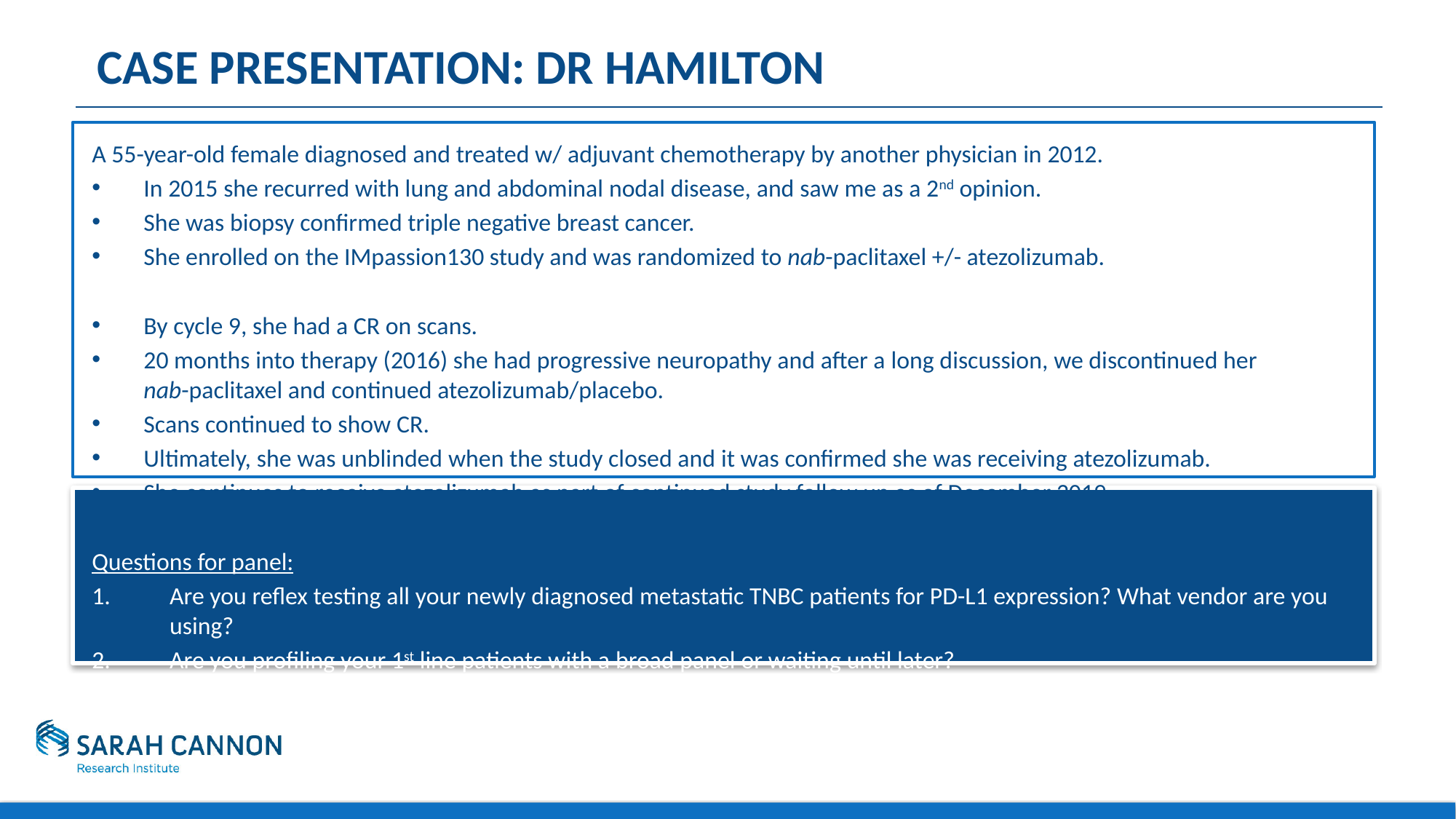

Case presentation: Dr hamilton

A 55-year-old female diagnosed and treated w/ adjuvant chemotherapy by another physician in 2012.
In 2015 she recurred with lung and abdominal nodal disease, and saw me as a 2nd opinion.
She was biopsy confirmed triple negative breast cancer.
She enrolled on the IMpassion130 study and was randomized to nab-paclitaxel +/- atezolizumab.

By cycle 9, she had a CR on scans.
20 months into therapy (2016) she had progressive neuropathy and after a long discussion, we discontinued her
nab-paclitaxel and continued atezolizumab/placebo.
Scans continued to show CR.
Ultimately, she was unblinded when the study closed and it was confirmed she was receiving atezolizumab.
She continues to receive atezolizumab as part of continued study follow up as of December 2019.

Questions for panel:
Are you reflex testing all your newly diagnosed metastatic TNBC patients for PD-L1 expression? What vendor are you using?
Are you profiling your 1st line patients with a broad panel or waiting until later?
How would you decide how long to continue chemotherapy? Would you stop atezolizumab?